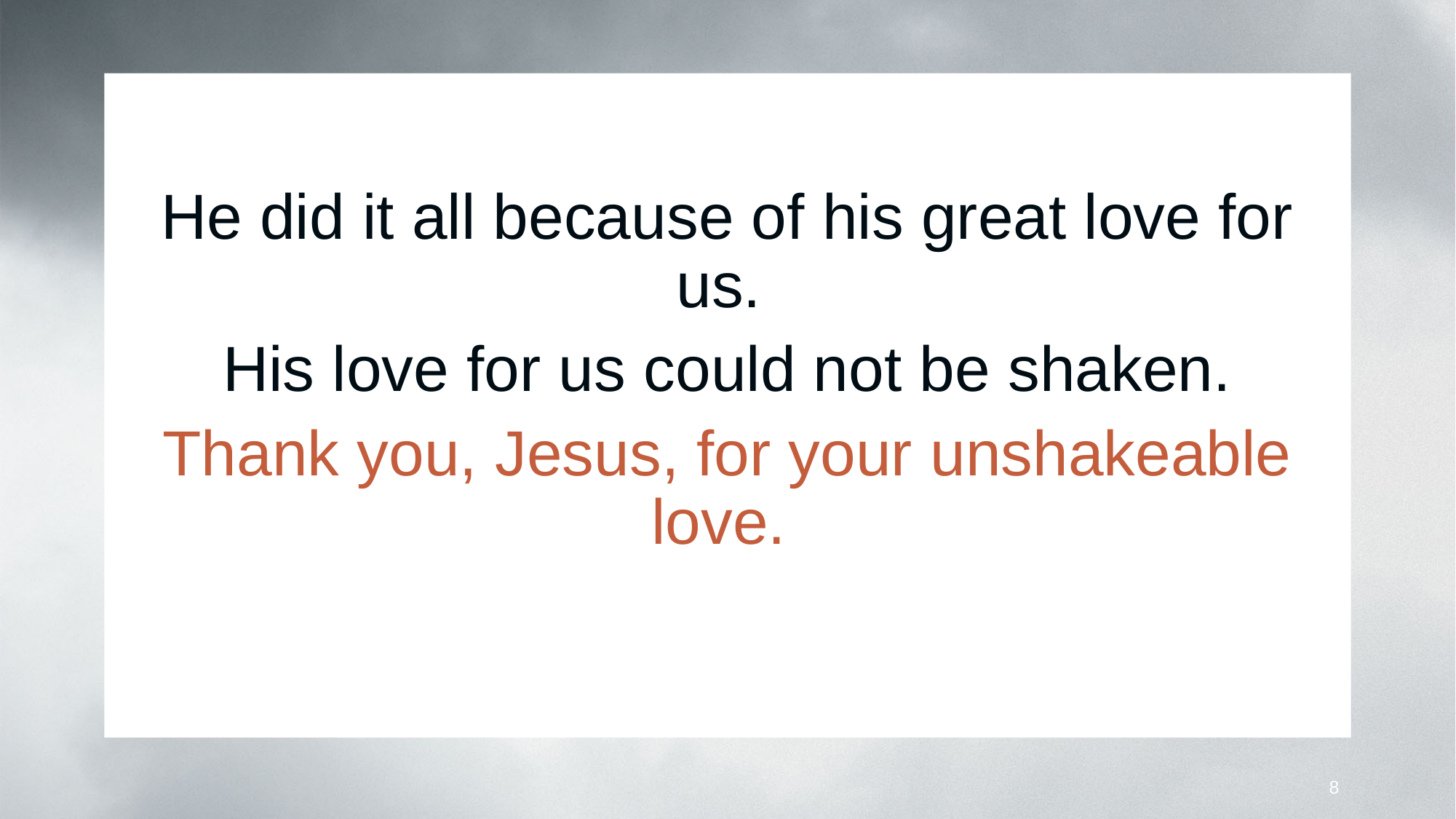

He did it all because of his great love for us.
His love for us could not be shaken.
Thank you, Jesus, for your unshakeable love.
8